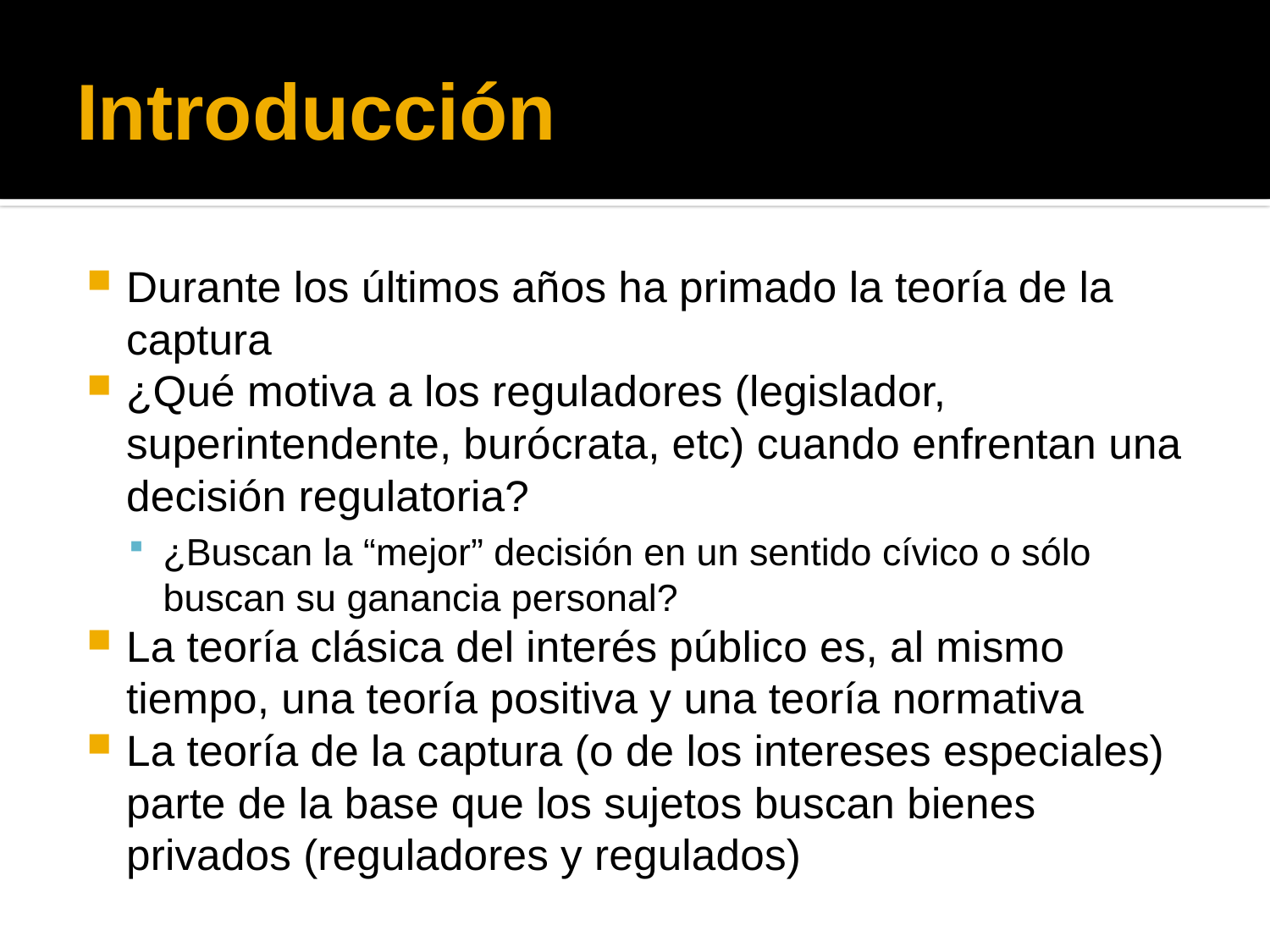

# Introducción
Durante los últimos años ha primado la teoría de la captura
¿Qué motiva a los reguladores (legislador, superintendente, burócrata, etc) cuando enfrentan una decisión regulatoria?
¿Buscan la “mejor” decisión en un sentido cívico o sólo buscan su ganancia personal?
La teoría clásica del interés público es, al mismo tiempo, una teoría positiva y una teoría normativa
La teoría de la captura (o de los intereses especiales) parte de la base que los sujetos buscan bienes privados (reguladores y regulados)